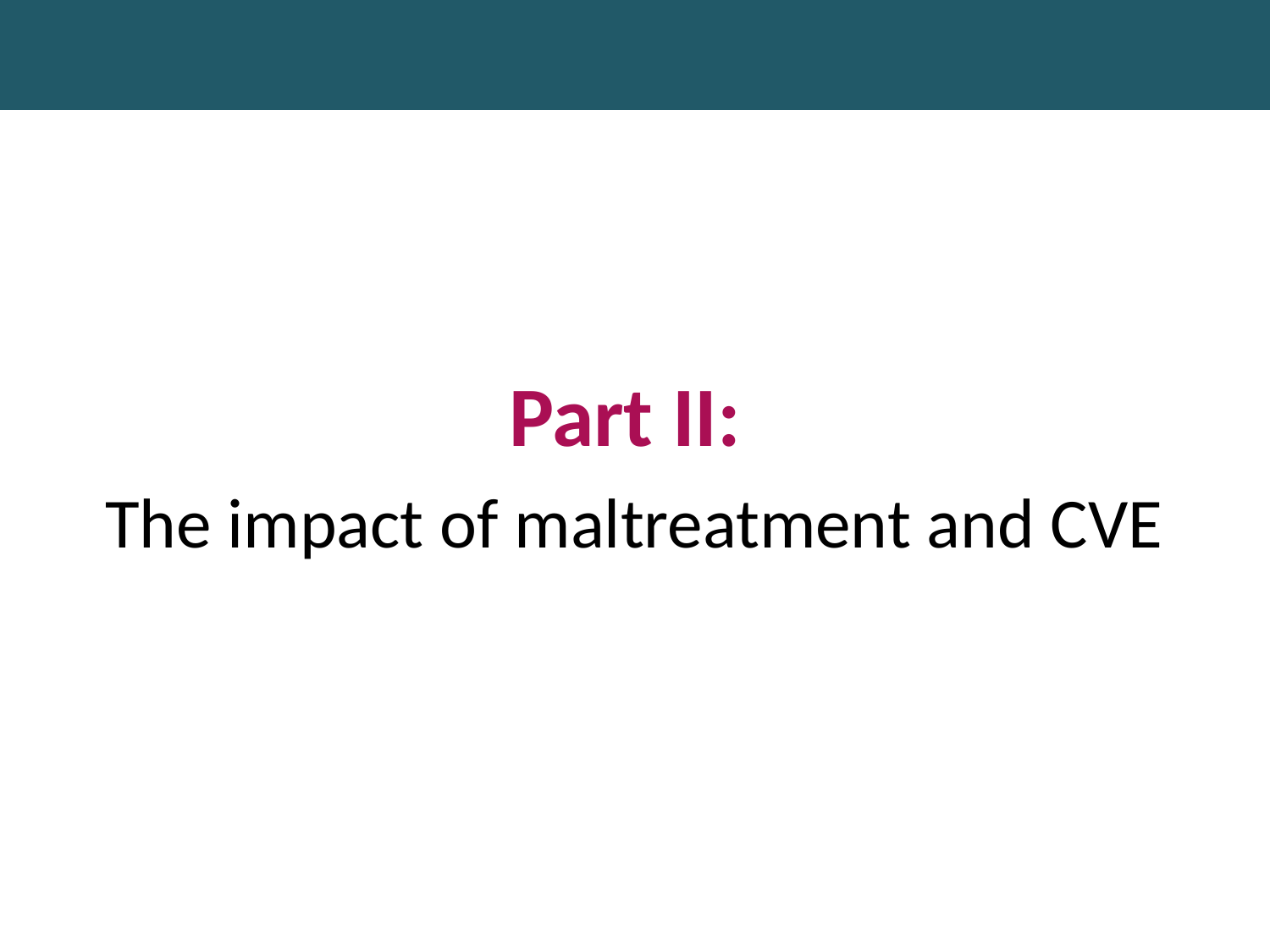

Part II:
The impact of maltreatment and CVE